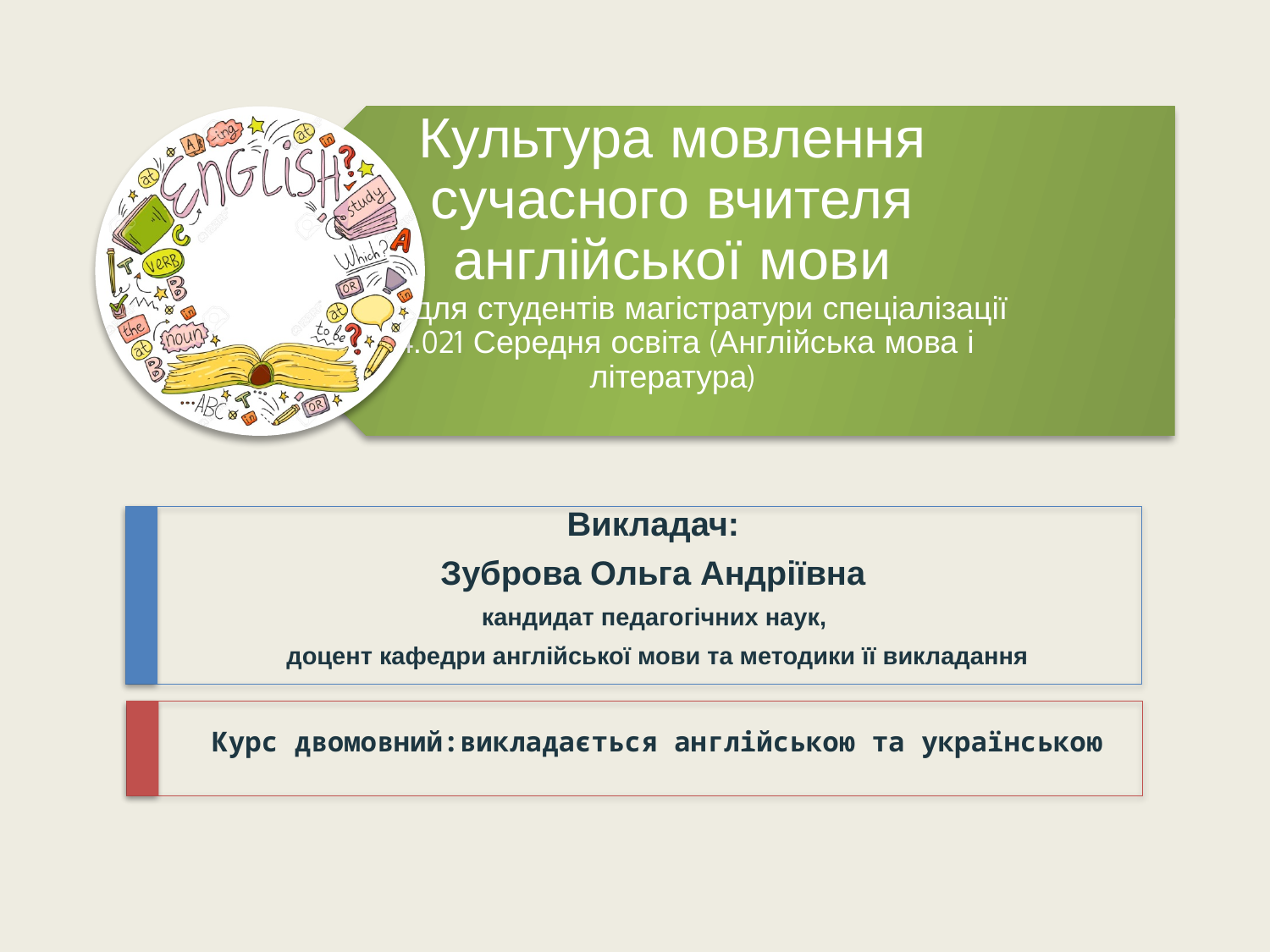

Культура мовлення сучасного вчителя англійської мови
Курс для студентів магістратури спеціалізації 014.021 Середня освіта (Англійська мова і література)
Викладач:
Зуброва Ольга Андріївна
кандидат педагогічних наук,
доцент кафедри англійської мови та методики її викладання

Курс двомовний:викладається англійською та українською